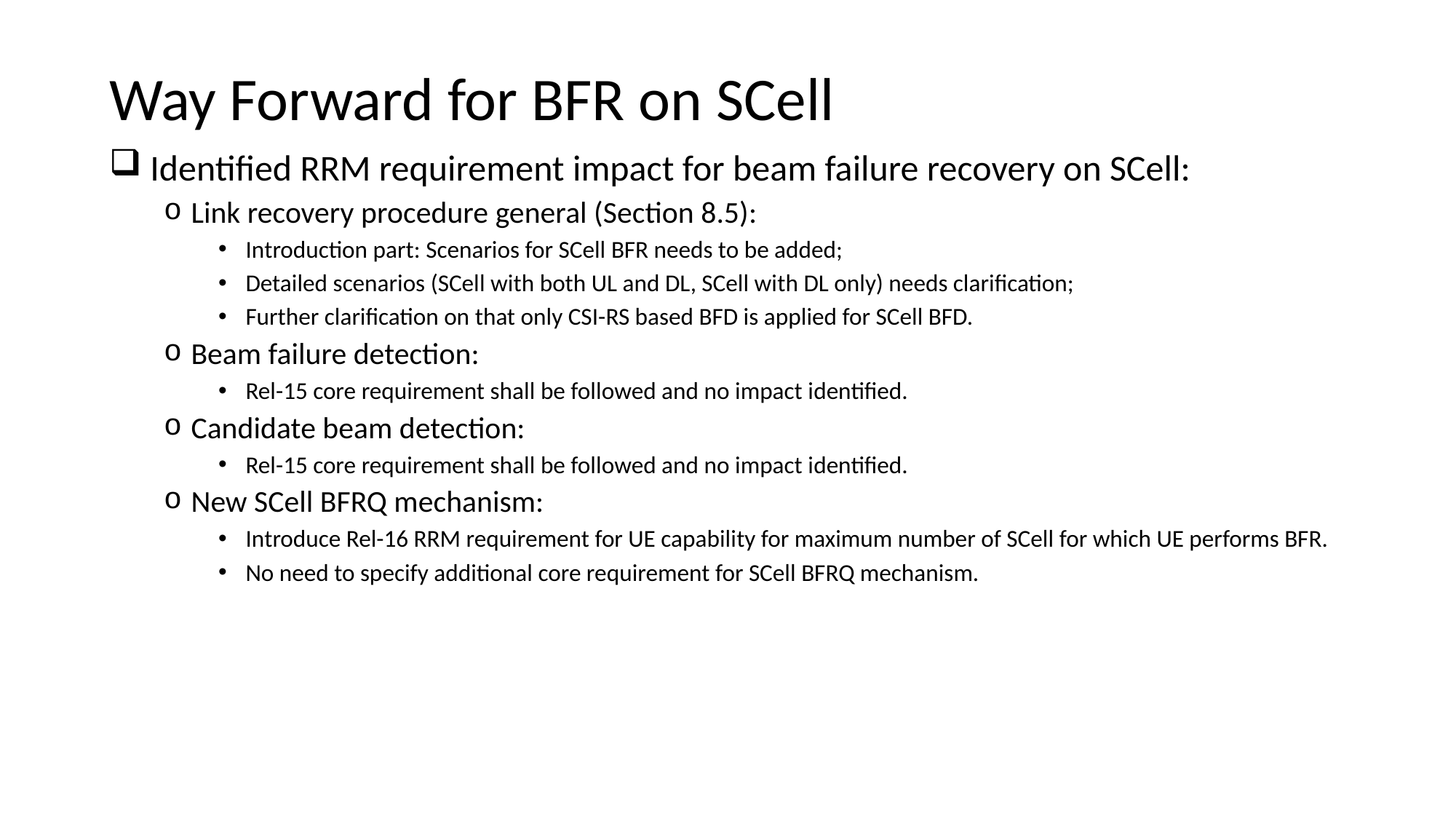

Way Forward for BFR on SCell
 Identified RRM requirement impact for beam failure recovery on SCell:
Link recovery procedure general (Section 8.5):
Introduction part: Scenarios for SCell BFR needs to be added;
Detailed scenarios (SCell with both UL and DL, SCell with DL only) needs clarification;
Further clarification on that only CSI-RS based BFD is applied for SCell BFD.
Beam failure detection:
Rel-15 core requirement shall be followed and no impact identified.
Candidate beam detection:
Rel-15 core requirement shall be followed and no impact identified.
New SCell BFRQ mechanism:
Introduce Rel-16 RRM requirement for UE capability for maximum number of SCell for which UE performs BFR.
No need to specify additional core requirement for SCell BFRQ mechanism.